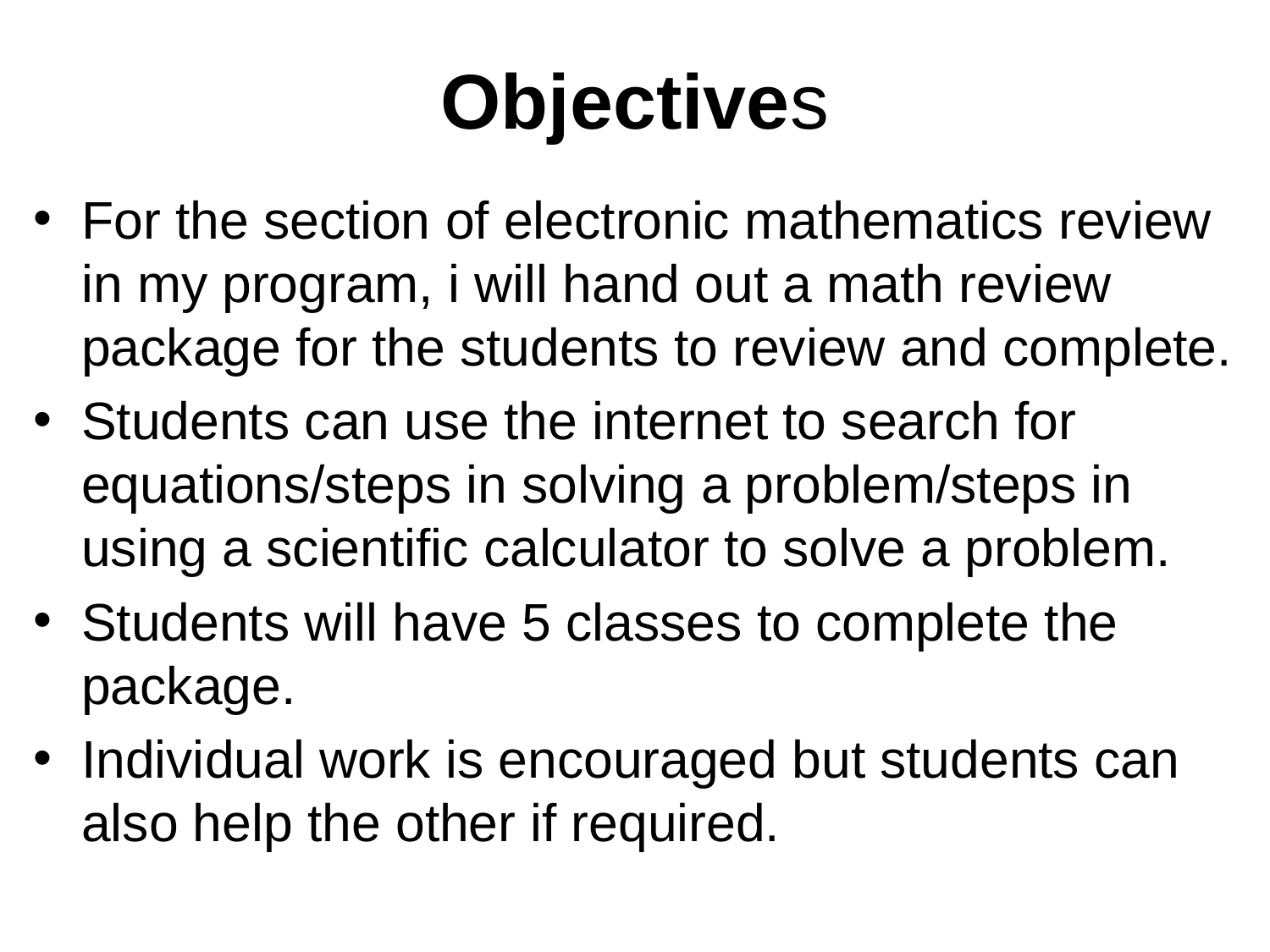

# Objectives
For the section of electronic mathematics review in my program, i will hand out a math review package for the students to review and complete.
Students can use the internet to search for equations/steps in solving a problem/steps in using a scientific calculator to solve a problem.
Students will have 5 classes to complete the package.
Individual work is encouraged but students can also help the other if required.